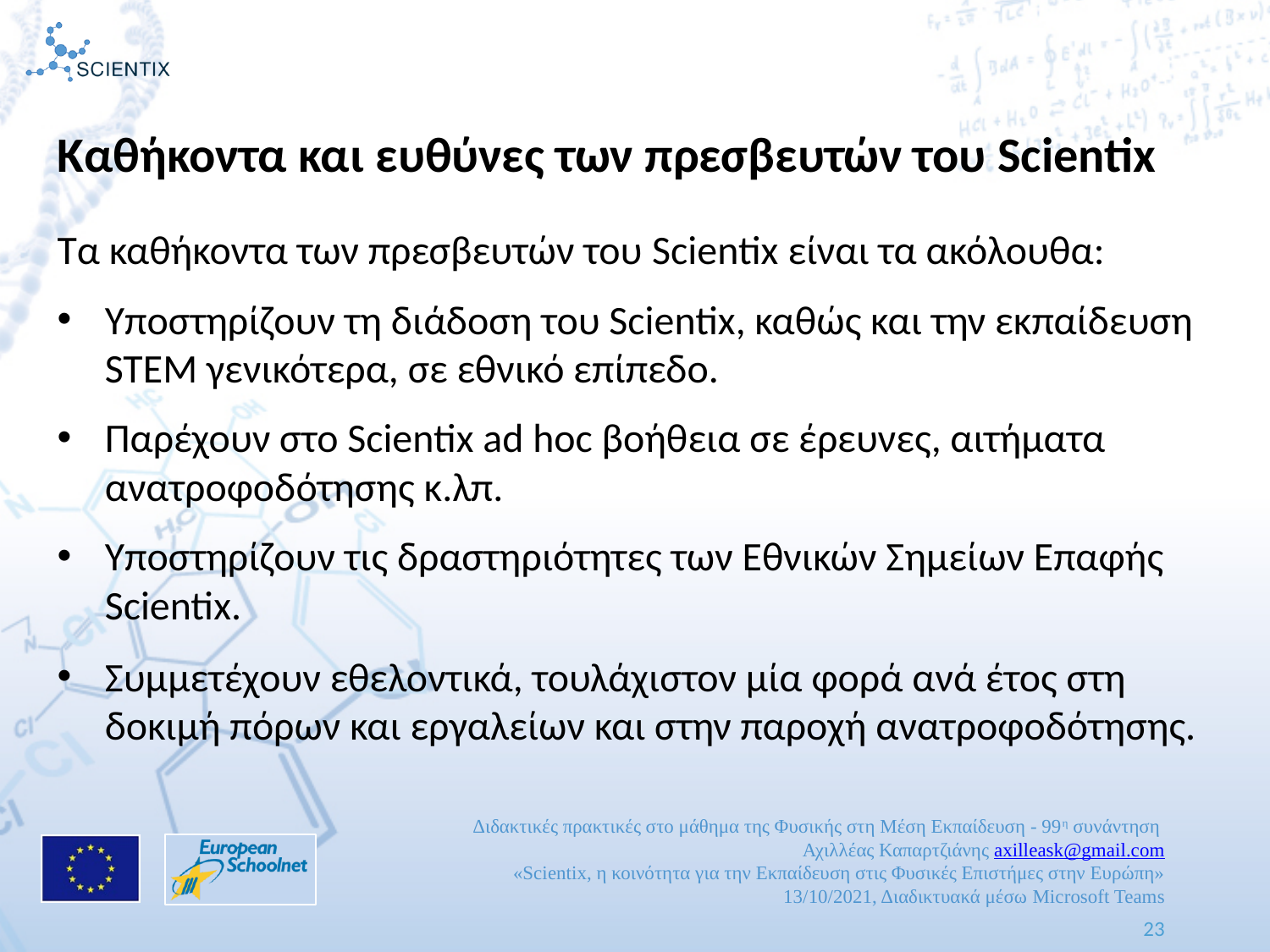

Καθήκοντα και ευθύνες των πρεσβευτών του Scientix

Τα καθήκοντα των πρεσβευτών του Scientix είναι τα ακόλουθα:

Υποστηρίζουν τη διάδοση του Scientix, καθώς και την εκπαίδευση STEM γενικότερα, σε εθνικό επίπεδο.

Παρέχουν στο Scientix ad hoc βοήθεια σε έρευνες, αιτήματα ανατροφοδότησης κ.λπ.

Υποστηρίζουν τις δραστηριότητες των Εθνικών Σημείων Επαφής Scientix.

Συμμετέχουν εθελοντικά, τουλάχιστον μία φορά ανά έτος στη δοκιμή πόρων και εργαλείων και στην παροχή ανατροφοδότησης.